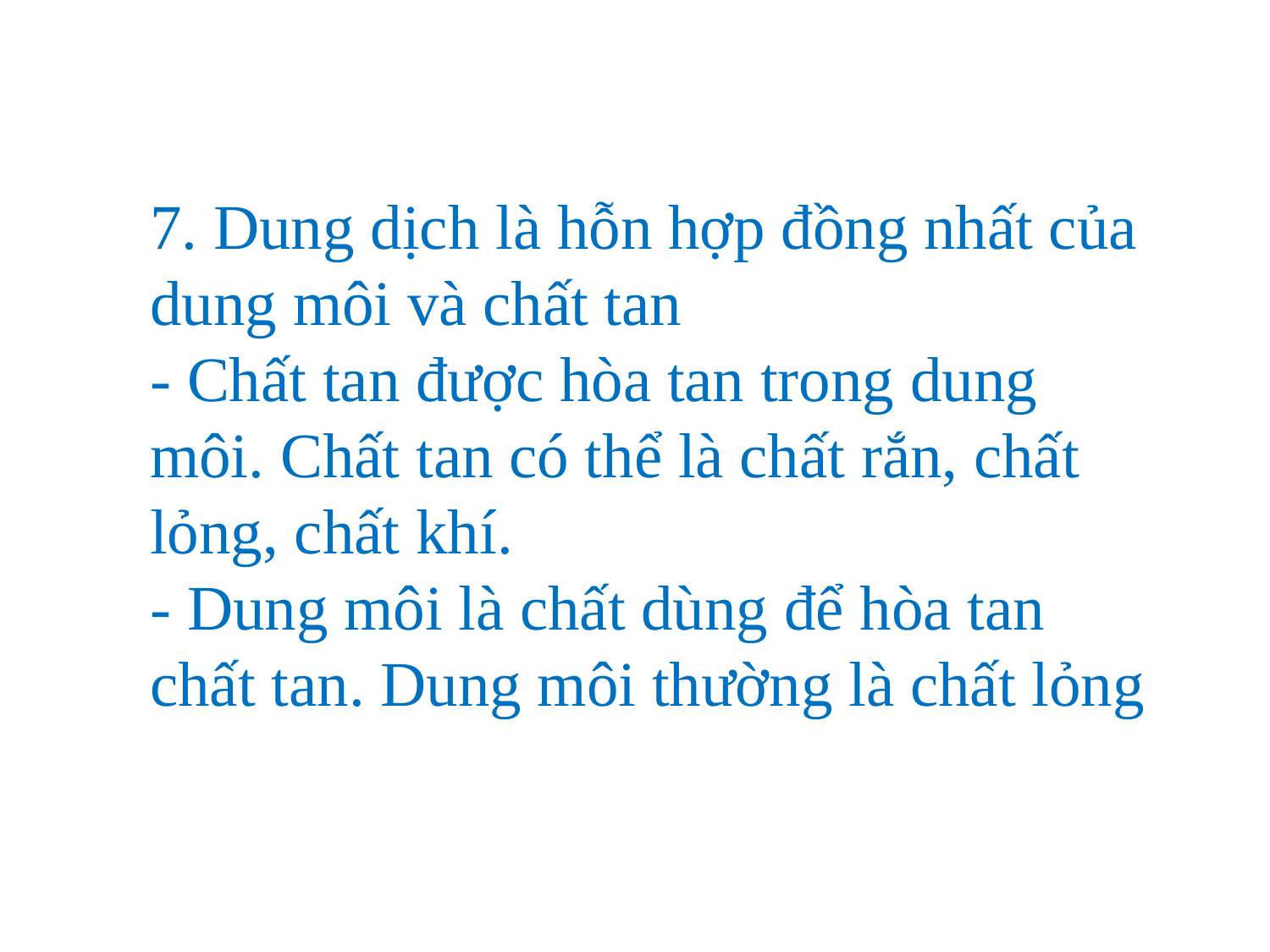

7. Dung dịch là hỗn hợp đồng nhất của dung môi và chất tan
- Chất tan được hòa tan trong dung môi. Chất tan có thể là chất rắn, chất lỏng, chất khí.
- Dung môi là chất dùng để hòa tan chất tan. Dung môi thường là chất lỏng